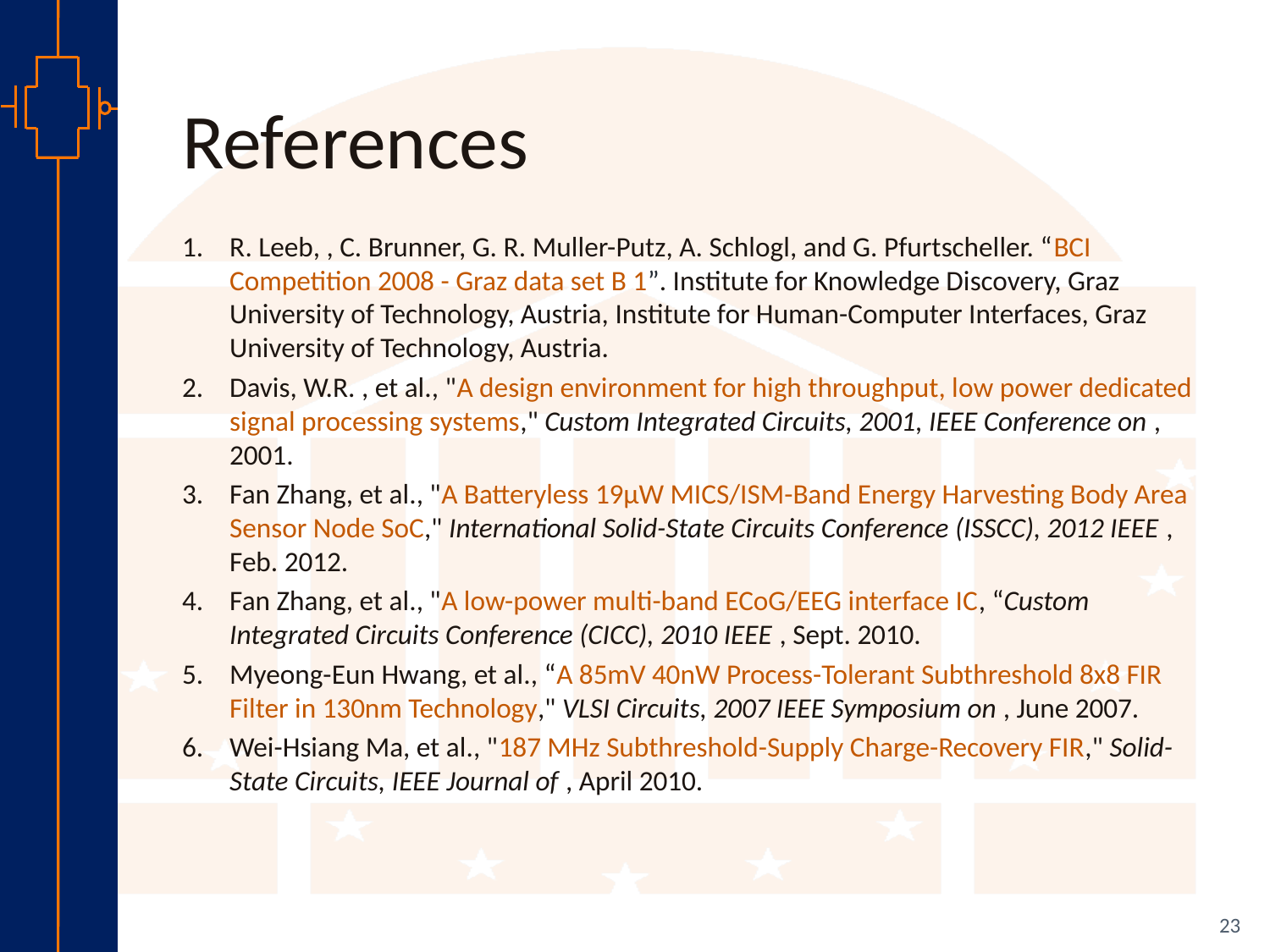

# References
R. Leeb, , C. Brunner, G. R. Muller-Putz, A. Schlogl, and G. Pfurtscheller. “BCI Competition 2008 - Graz data set B 1”. Institute for Knowledge Discovery, Graz University of Technology, Austria, Institute for Human-Computer Interfaces, Graz University of Technology, Austria.
Davis, W.R. , et al., "A design environment for high throughput, low power dedicated signal processing systems," Custom Integrated Circuits, 2001, IEEE Conference on , 2001.
Fan Zhang, et al., "A Batteryless 19μW MICS/ISM-Band Energy Harvesting Body Area Sensor Node SoC," International Solid-State Circuits Conference (ISSCC), 2012 IEEE , Feb. 2012.
Fan Zhang, et al., "A low-power multi-band ECoG/EEG interface IC, “Custom Integrated Circuits Conference (CICC), 2010 IEEE , Sept. 2010.
Myeong-Eun Hwang, et al., “A 85mV 40nW Process-Tolerant Subthreshold 8x8 FIR Filter in 130nm Technology," VLSI Circuits, 2007 IEEE Symposium on , June 2007.
Wei-Hsiang Ma, et al., "187 MHz Subthreshold-Supply Charge-Recovery FIR," Solid-State Circuits, IEEE Journal of , April 2010.
23